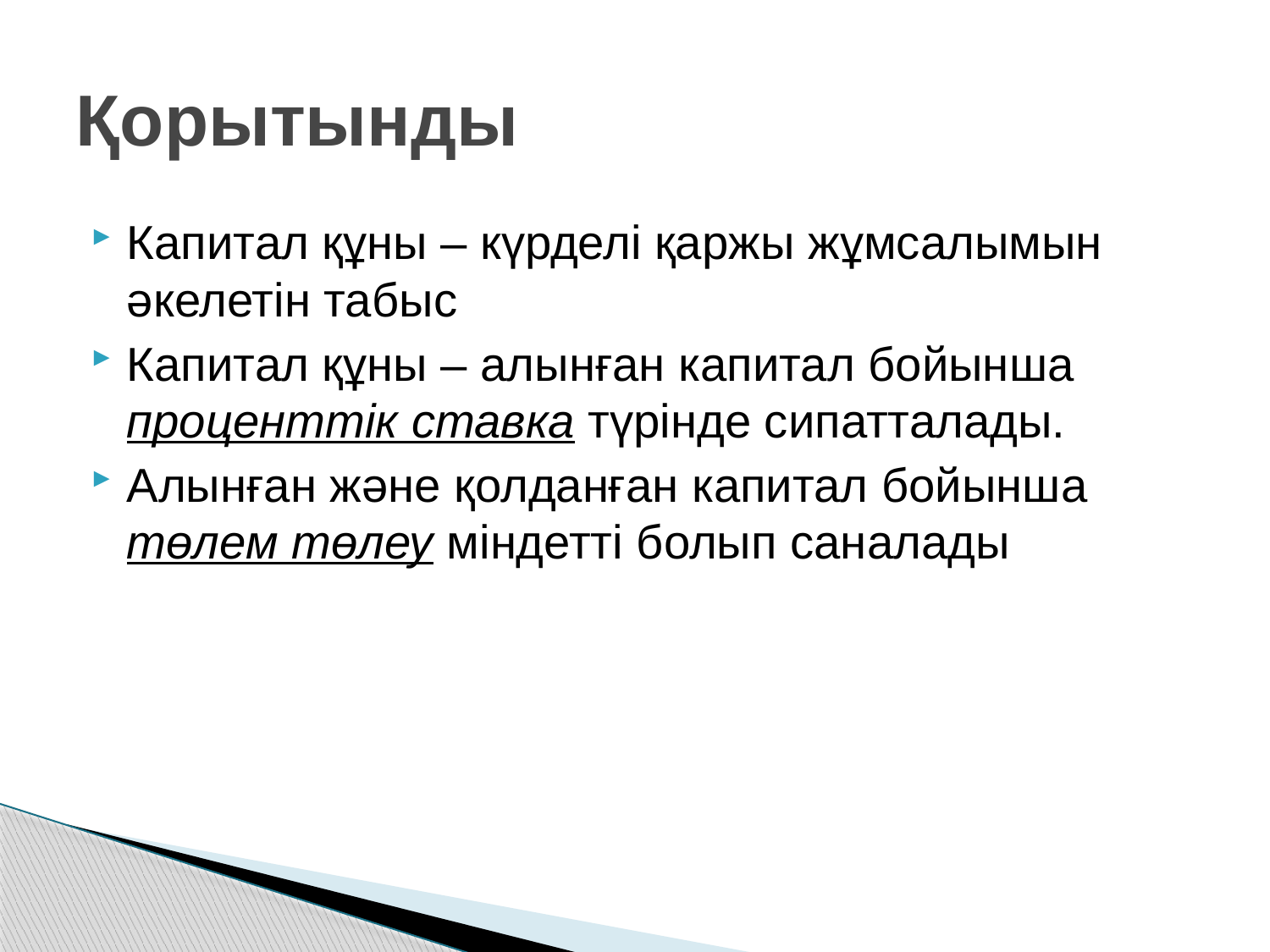

# Қорытынды
Капитал құны – күрделі қаржы жұмсалымын әкелетін табыс
Капитал құны – алынған капитал бойынша проценттік ставка түрінде сипатталады.
Алынған және қолданған капитал бойынша төлем төлеу міндетті болып саналады